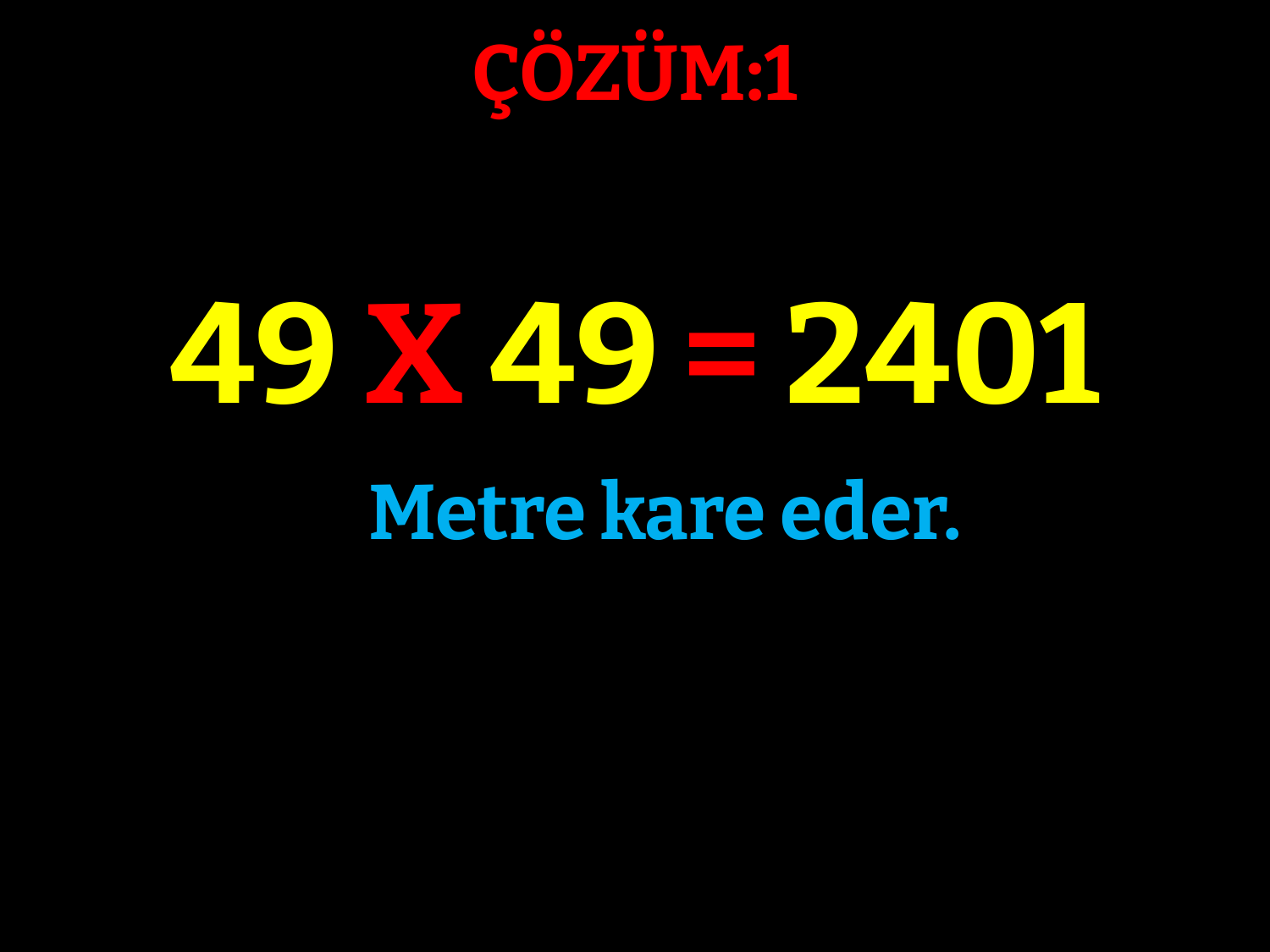

ÇÖZÜM:1
49 X 49 = 2401
#
Metre kare eder.